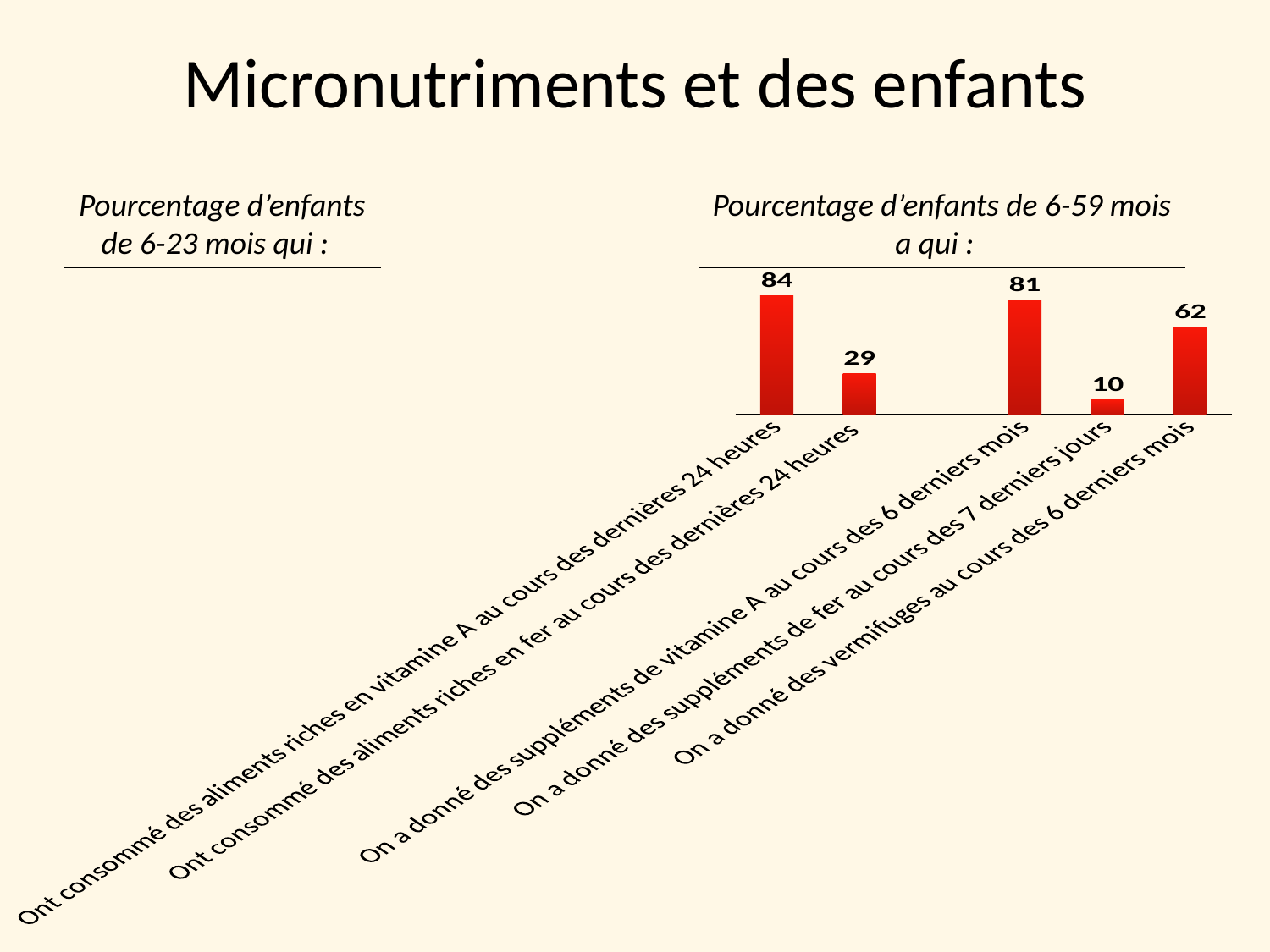

# Micronutriments et des enfants
Pourcentage d’enfants de 6-59 mois a qui :
Pourcentage d’enfants de 6-23 mois qui :

### Chart

| Category | Column1 |
|---|---|
| Ont consommé des aliments riches en vitamine A au cours des dernières 24 heures | 84.0 |
| Ont consommé des aliments riches en fer au cours des dernières 24 heures  | 29.0 |
|  | None |
| On a donné des suppléments de vitamine A au cours des 6 derniers mois | 81.0 |
| On a donné des suppléments de fer au cours des 7 derniers jours | 10.0 |
| On a donné des vermifuges au cours des 6 derniers mois | 62.0 |